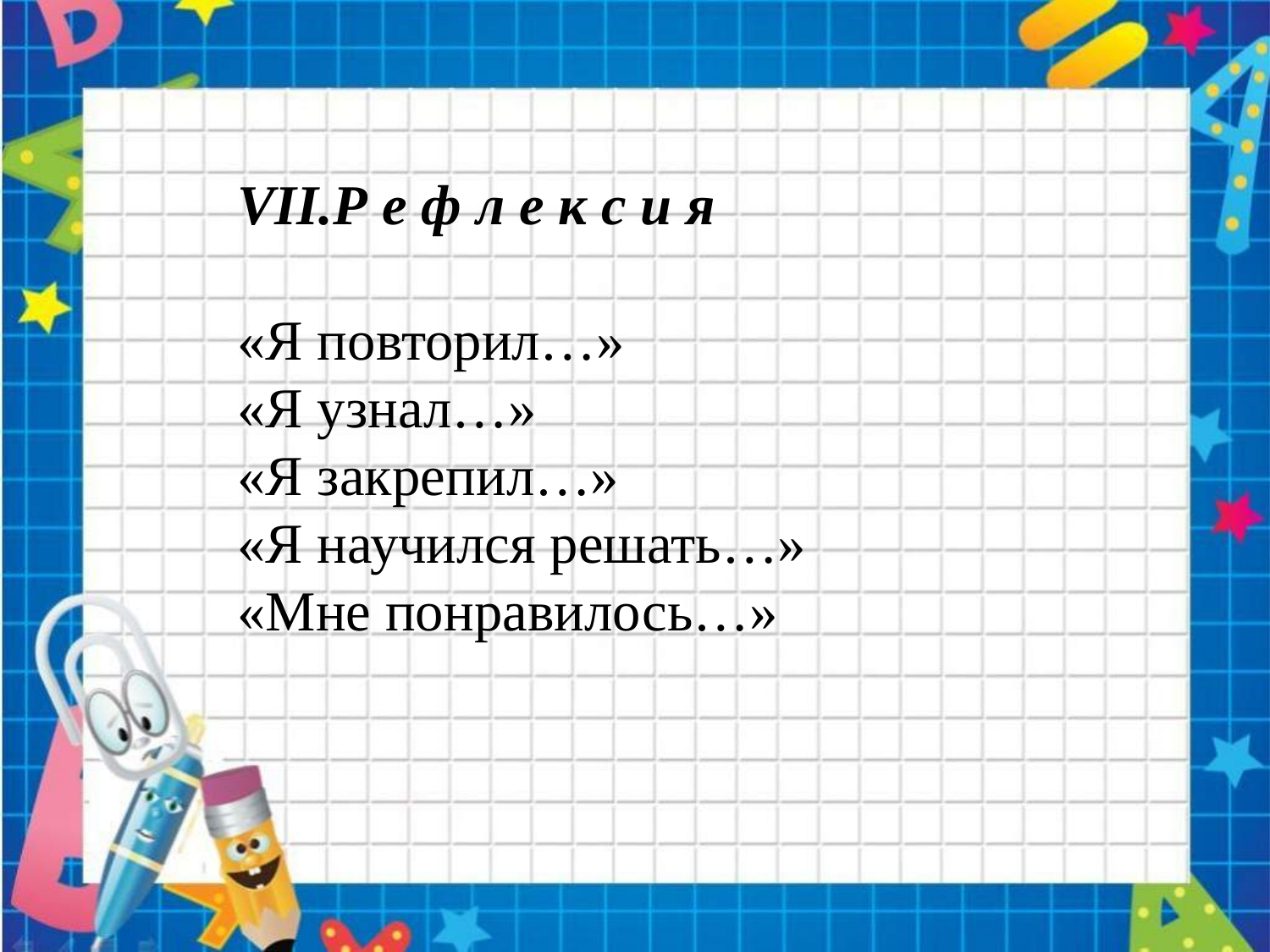

Р е ф л е к с и я

«Я повторил…»
«Я узнал…»
«Я закрепил…»
«Я научился решать…»
«Мне понравилось…»